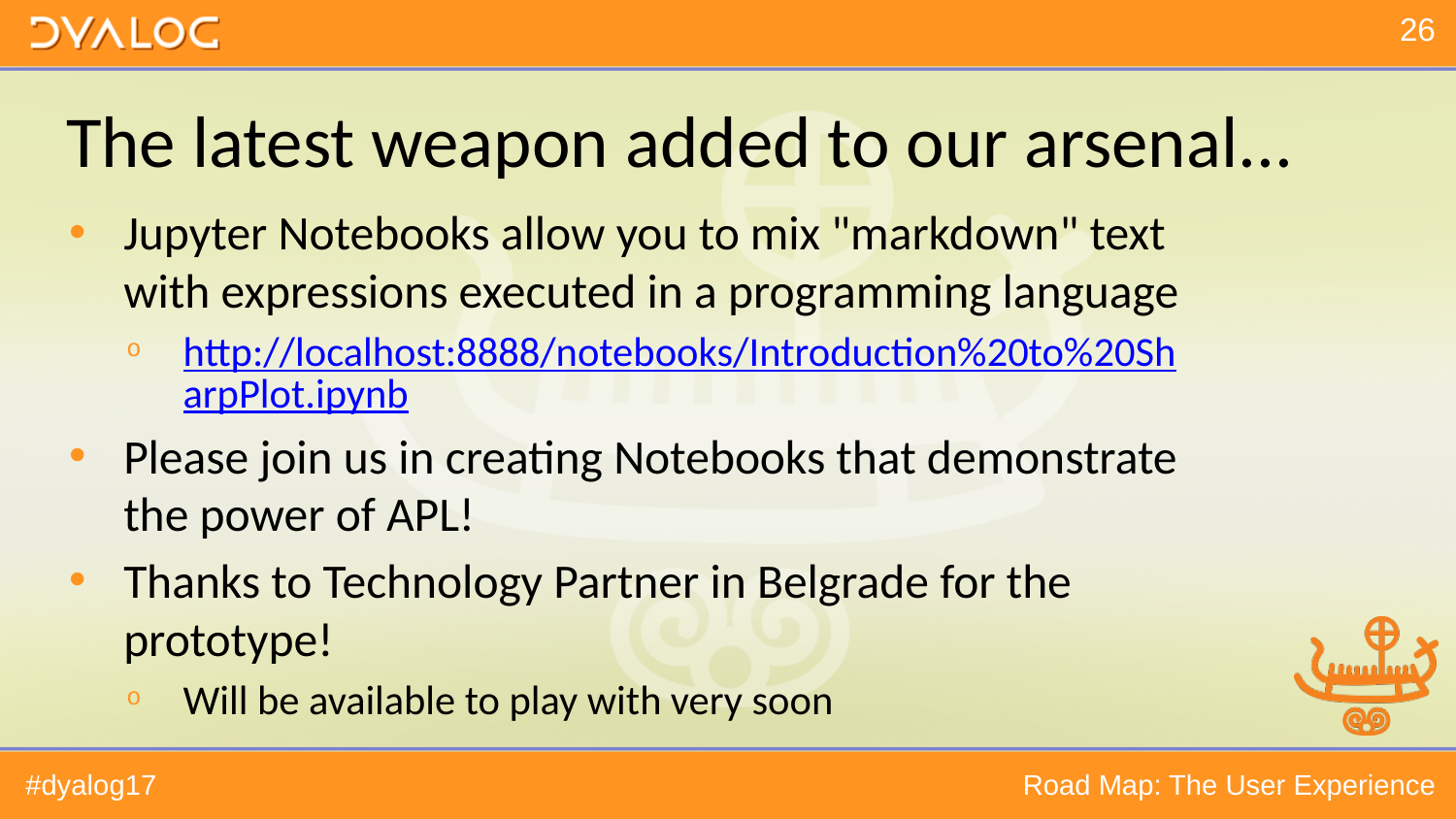

# The latest weapon added to our arsenal...
Jupyter Notebooks allow you to mix "markdown" text with expressions executed in a programming language
http://localhost:8888/notebooks/Introduction%20to%20SharpPlot.ipynb
Please join us in creating Notebooks that demonstrate the power of APL!
Thanks to Technology Partner in Belgrade for the prototype!
Will be available to play with very soon